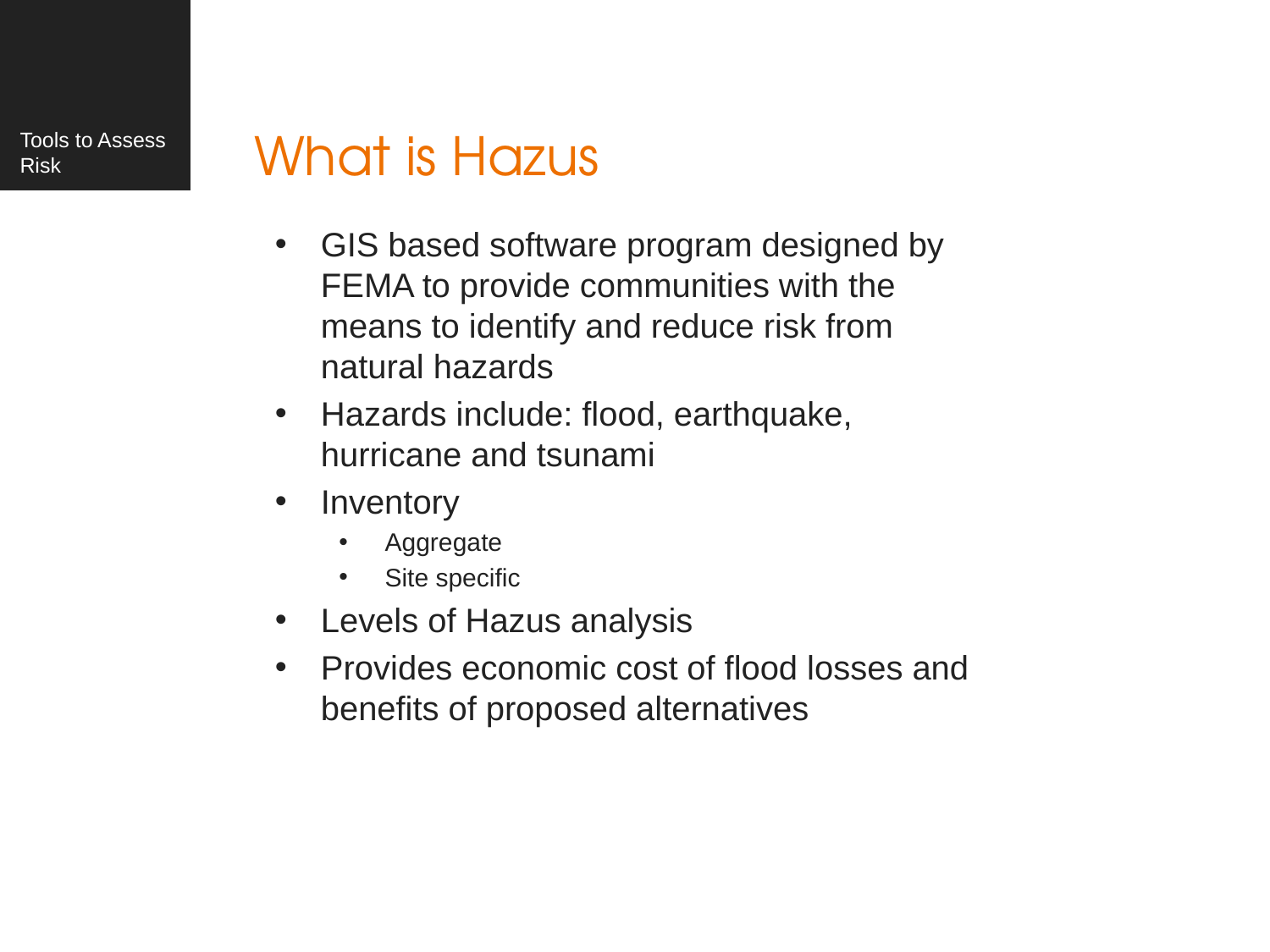

Tools to Assess Risk
# What is Hazus
GIS based software program designed by FEMA to provide communities with the means to identify and reduce risk from natural hazards
Hazards include: flood, earthquake, hurricane and tsunami
Inventory
Aggregate
Site specific
Levels of Hazus analysis
Provides economic cost of flood losses and benefits of proposed alternatives